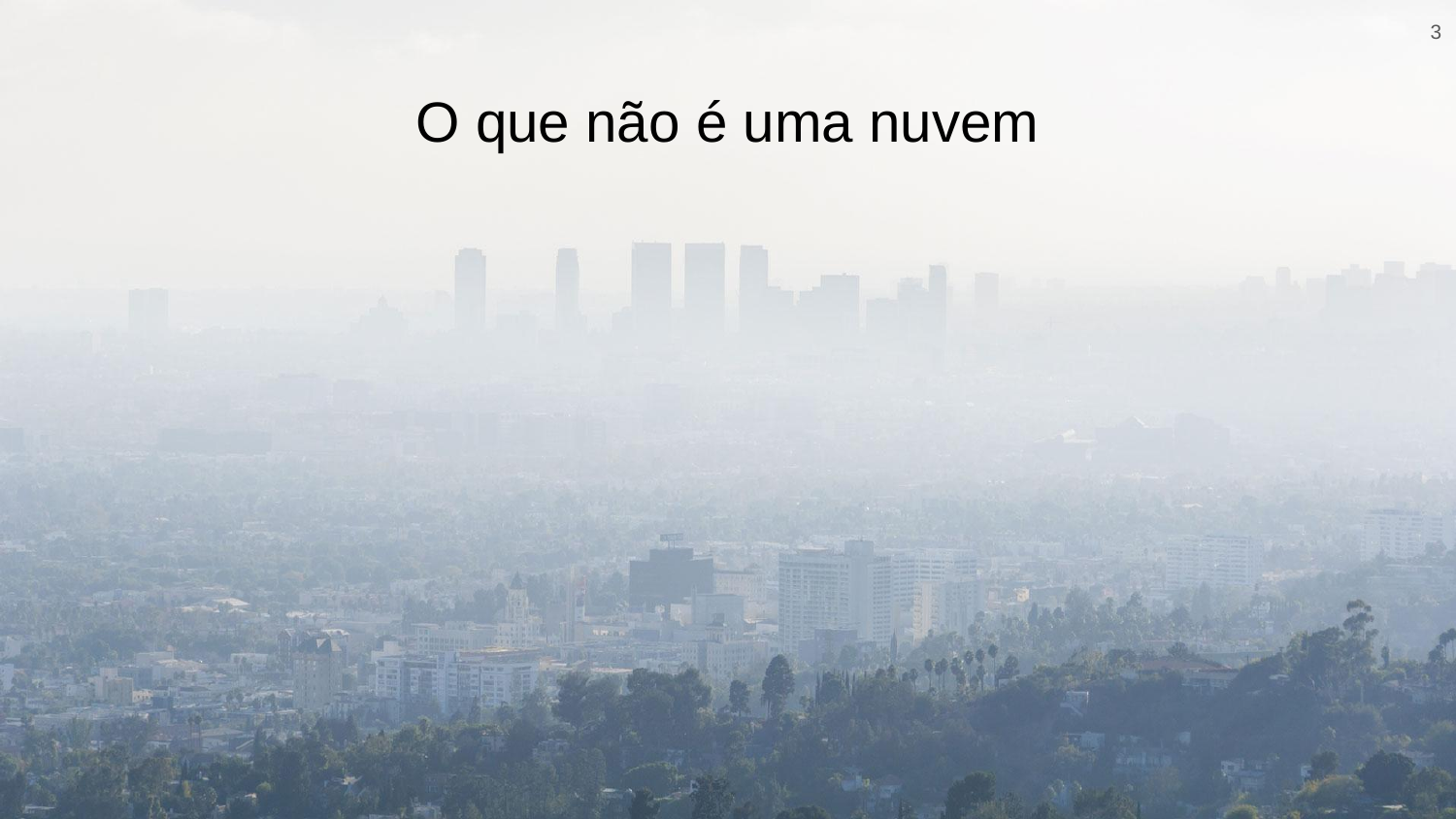

3
# O que não é uma nuvem